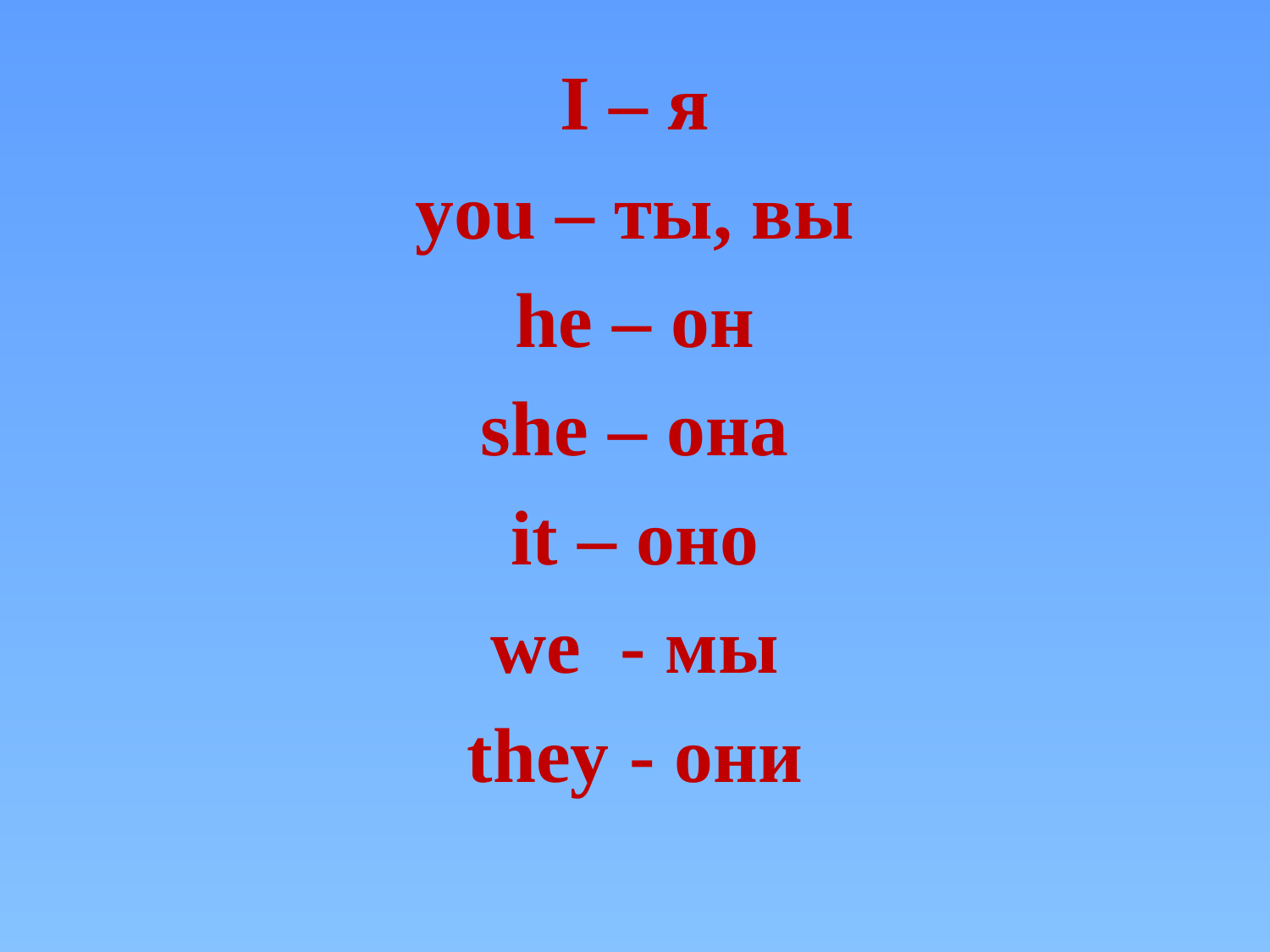

I – я
you – ты, вы
he – он
she – она
it – оно
we  - мы
they - они